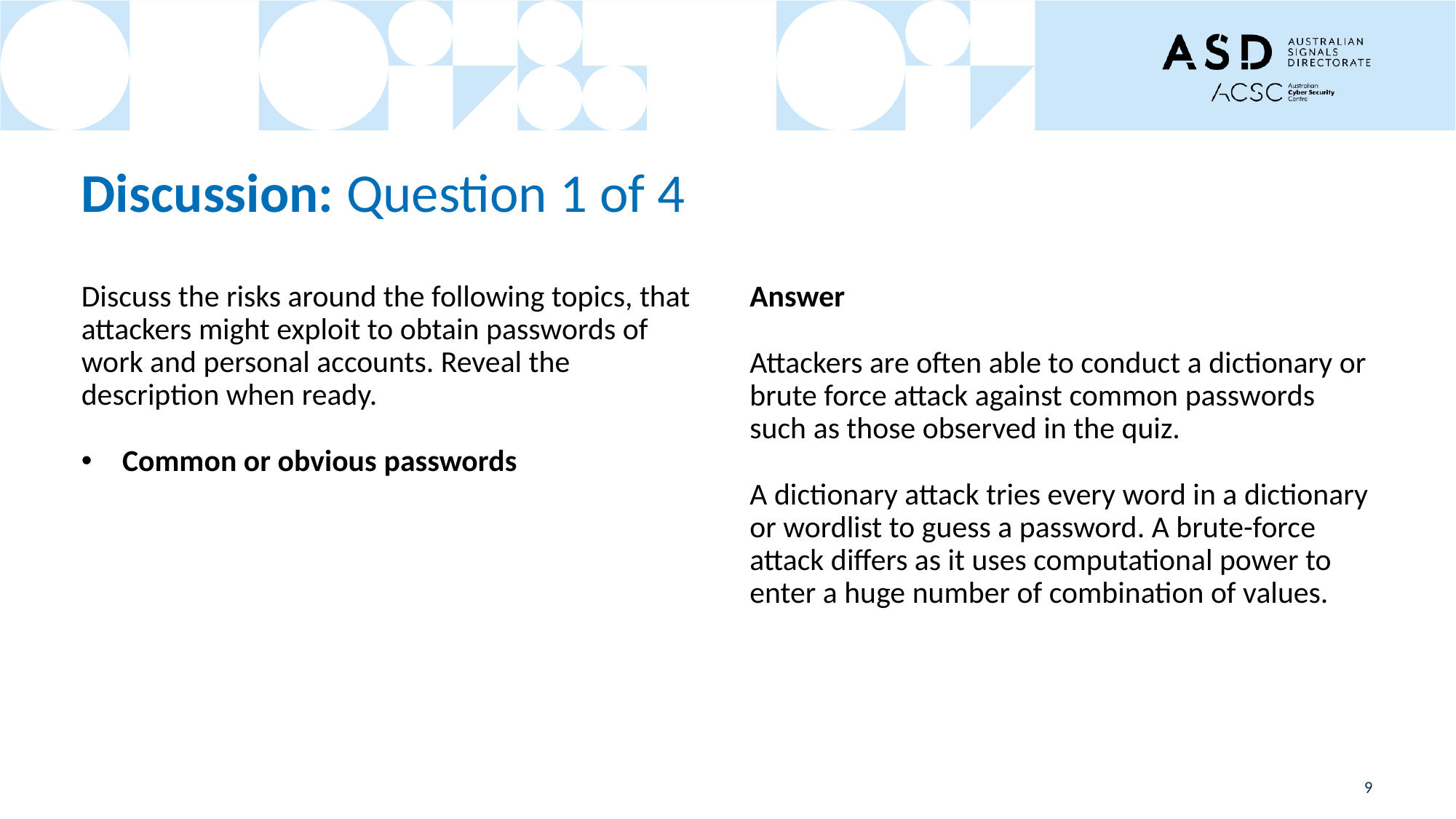

# Discussion: Question 1 of 4
Discuss the risks around the following topics, that attackers might exploit to obtain passwords of work and personal accounts. Reveal the description when ready.
Common or obvious passwords
Answer
Attackers are often able to conduct a dictionary or brute force attack against common passwords such as those observed in the quiz.
A dictionary attack tries every word in a dictionary or wordlist to guess a password. A brute-force attack differs as it uses computational power to enter a huge number of combination of values.
9